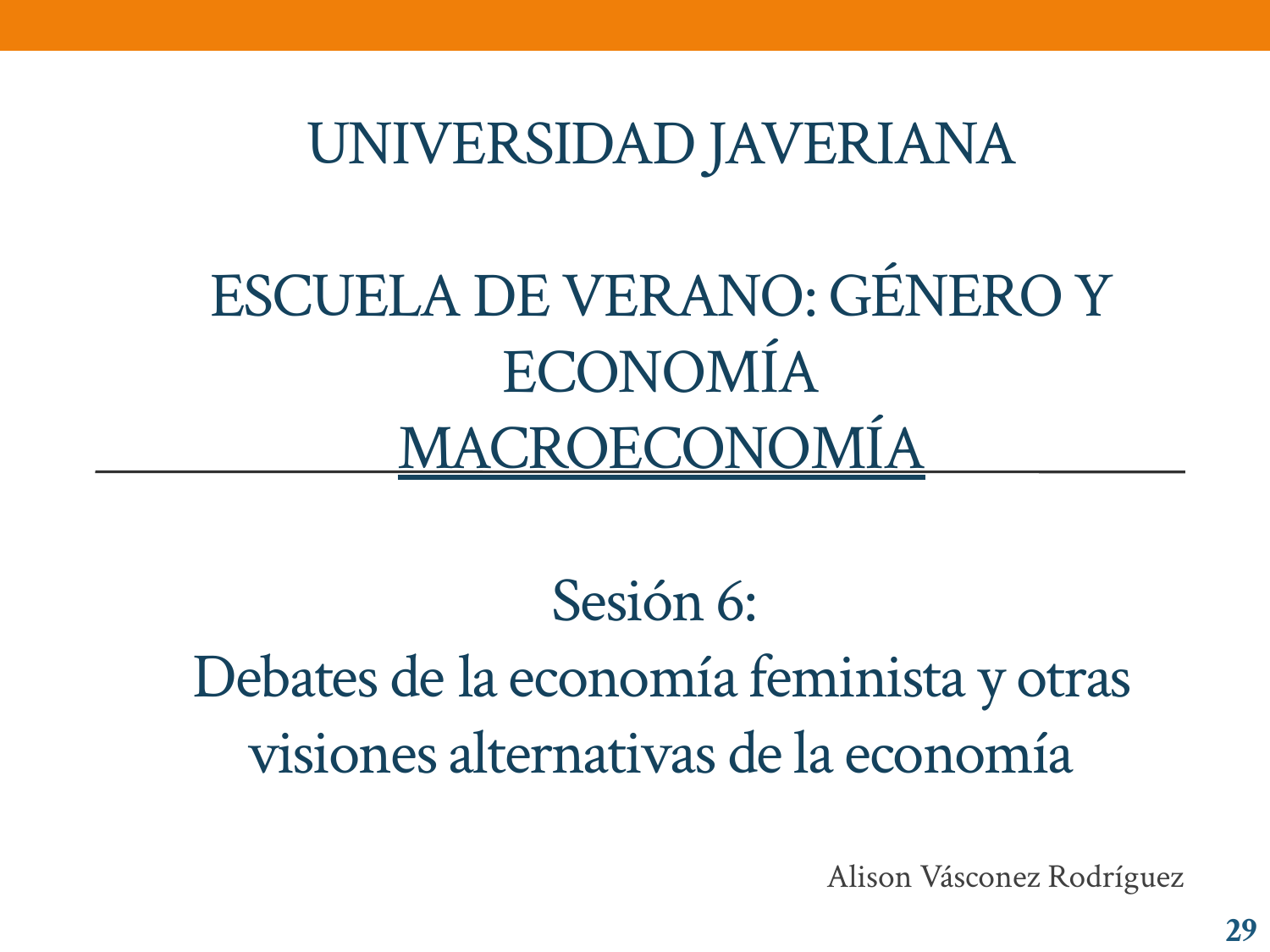

# UNIVERSIDAD JAVERIANA ESCUELA DE VERANO: GÉNERO Y ECONOMÍA Macroeconomía Sesión 6: Debates de la economía feminista y otras visiones alternativas de la economía

Alison Vásconez Rodríguez
29